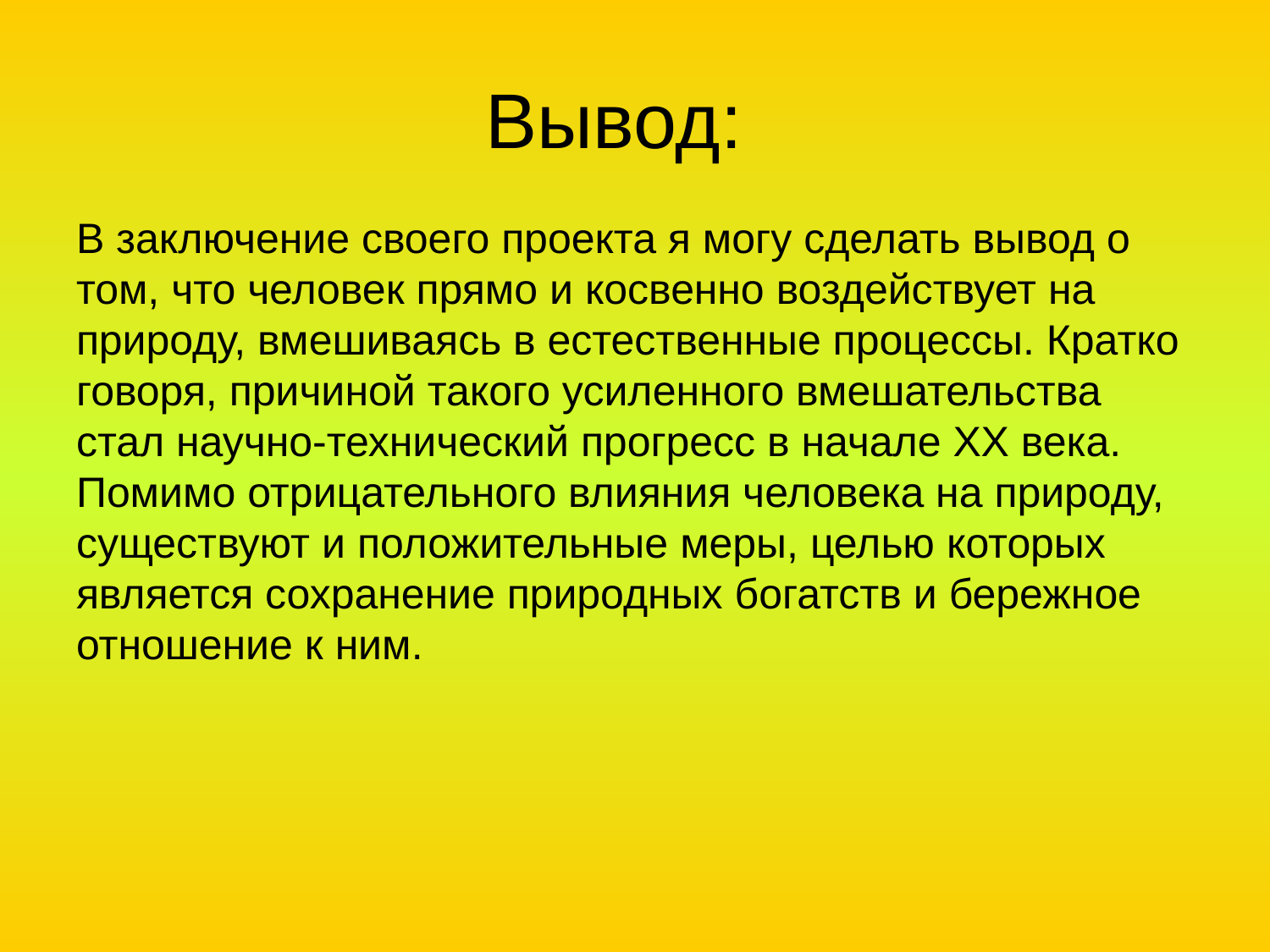

# Вывод:
В заключение своего проекта я могу сделать вывод о том, что человек прямо и косвенно воздействует на природу, вмешиваясь в естественные процессы. Кратко говоря, причиной такого усиленного вмешательства стал научно-технический прогресс в начале ХХ века. Помимо отрицательного влияния человека на природу, существуют и положительные меры, целью которых является сохранение природных богатств и бережное отношение к ним.